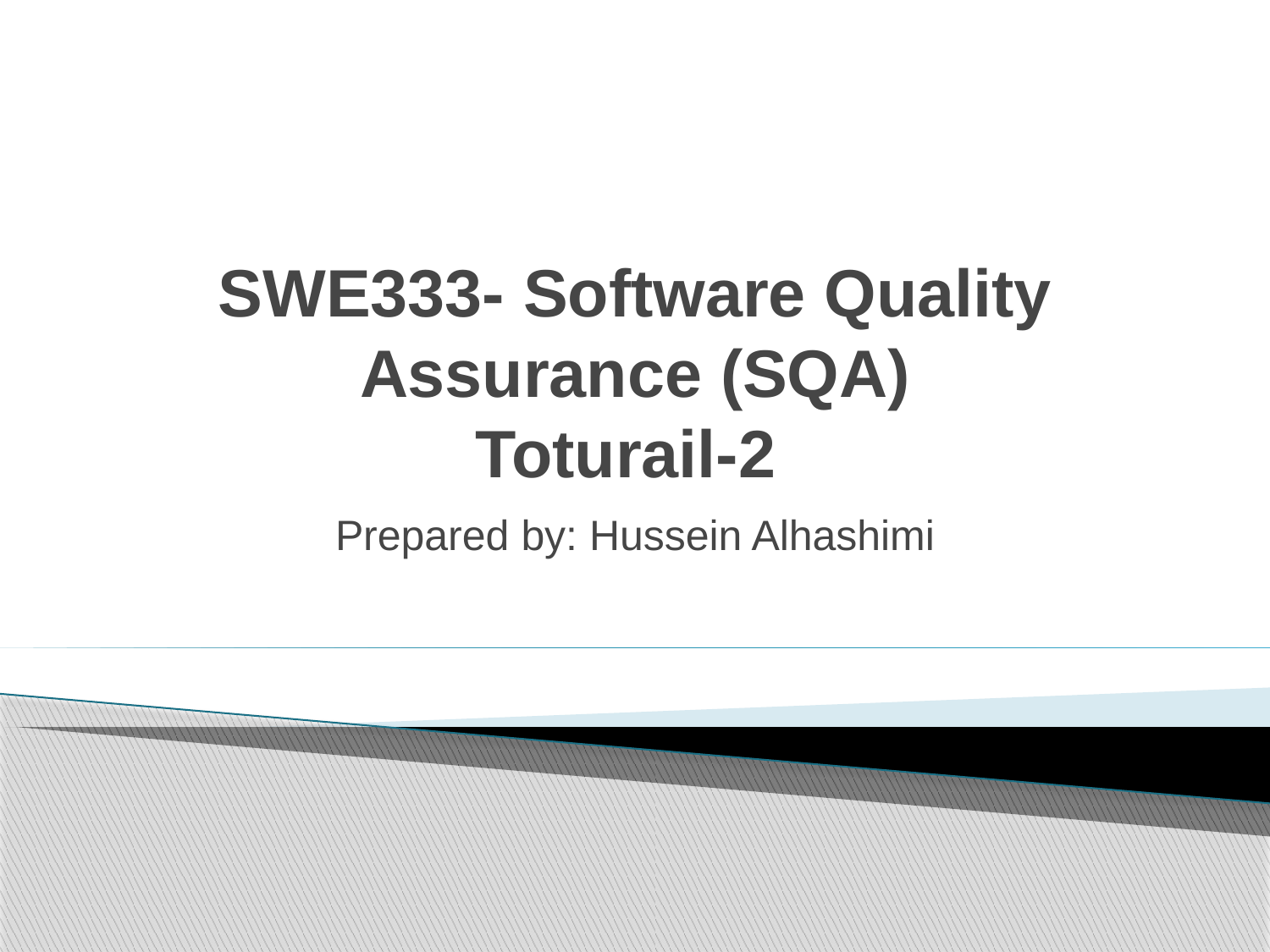

# SWE333- Software Quality Assurance (SQA) Toturail-2
Prepared by: Hussein Alhashimi